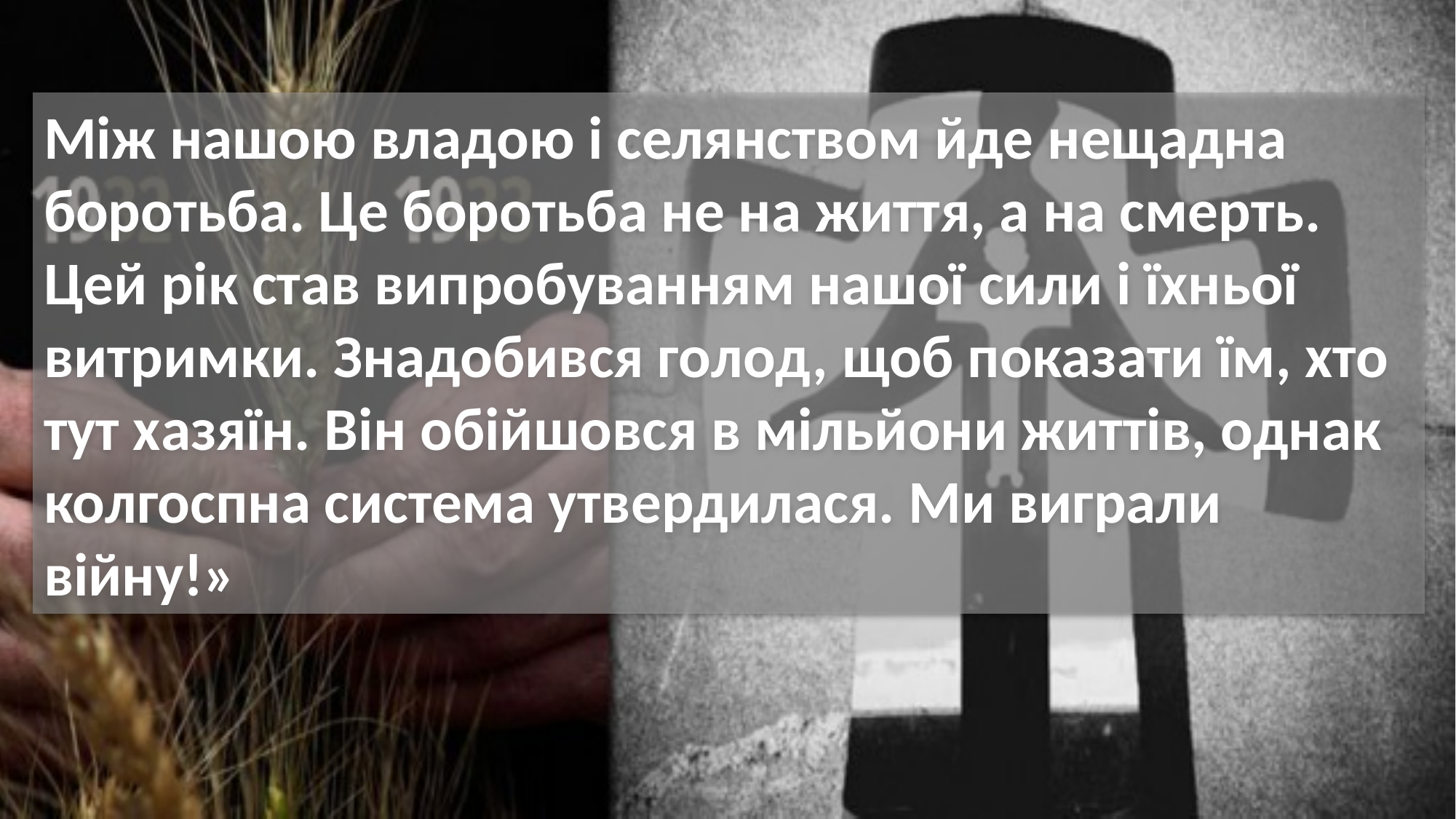

Між нашою владою і селянством йде нещадна боротьба. Це боротьба не на життя, а на смерть. Цей рік став випробуванням нашої сили і їхньої витримки. Знадобився голод, щоб показати їм, хто тут хазяїн. Він обійшовся в мільйони життів, однак колгоспна система утвердилася. Ми виграли війну!»